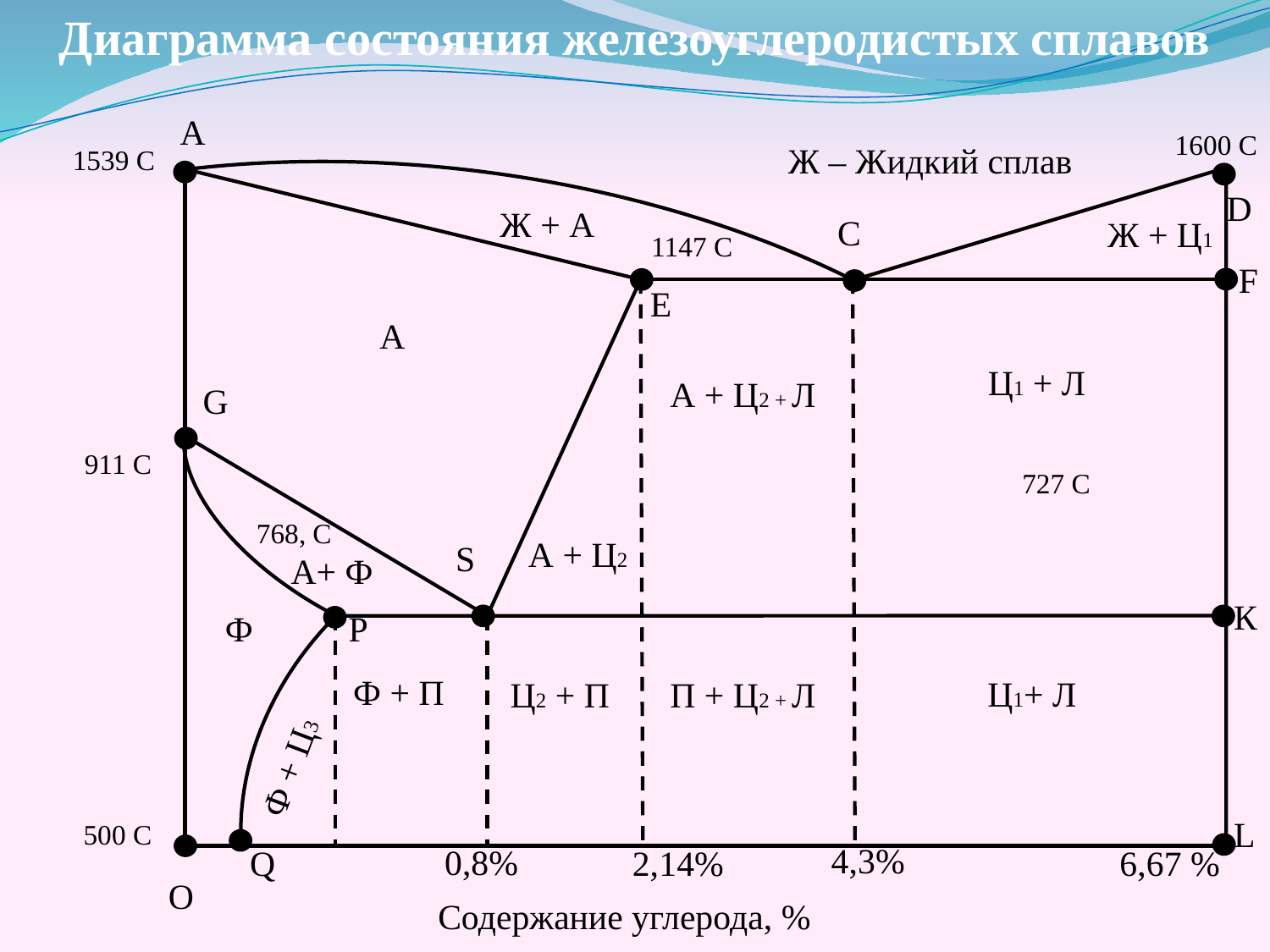

Диаграмма состояния железоуглеродистых сплавов

А
1600 С
Ж – Жидкий сплав
1539 С

D
Ж + А
С
Ж + Ц1
1147 С
F

Е

А
Ц1 + Л
А + Ц2 + Л
G

911 С
727 С
768, С

А + Ц2
S
А+ Ф
К
P
Ф

Ф + П
Ц1+ Л
Ц2 + П
П + Ц2 + Л
Ф + Ц3
L
500 С

4,3%
0,8%
6,67 %

Q
2,14%

О
Содержание углерода, %